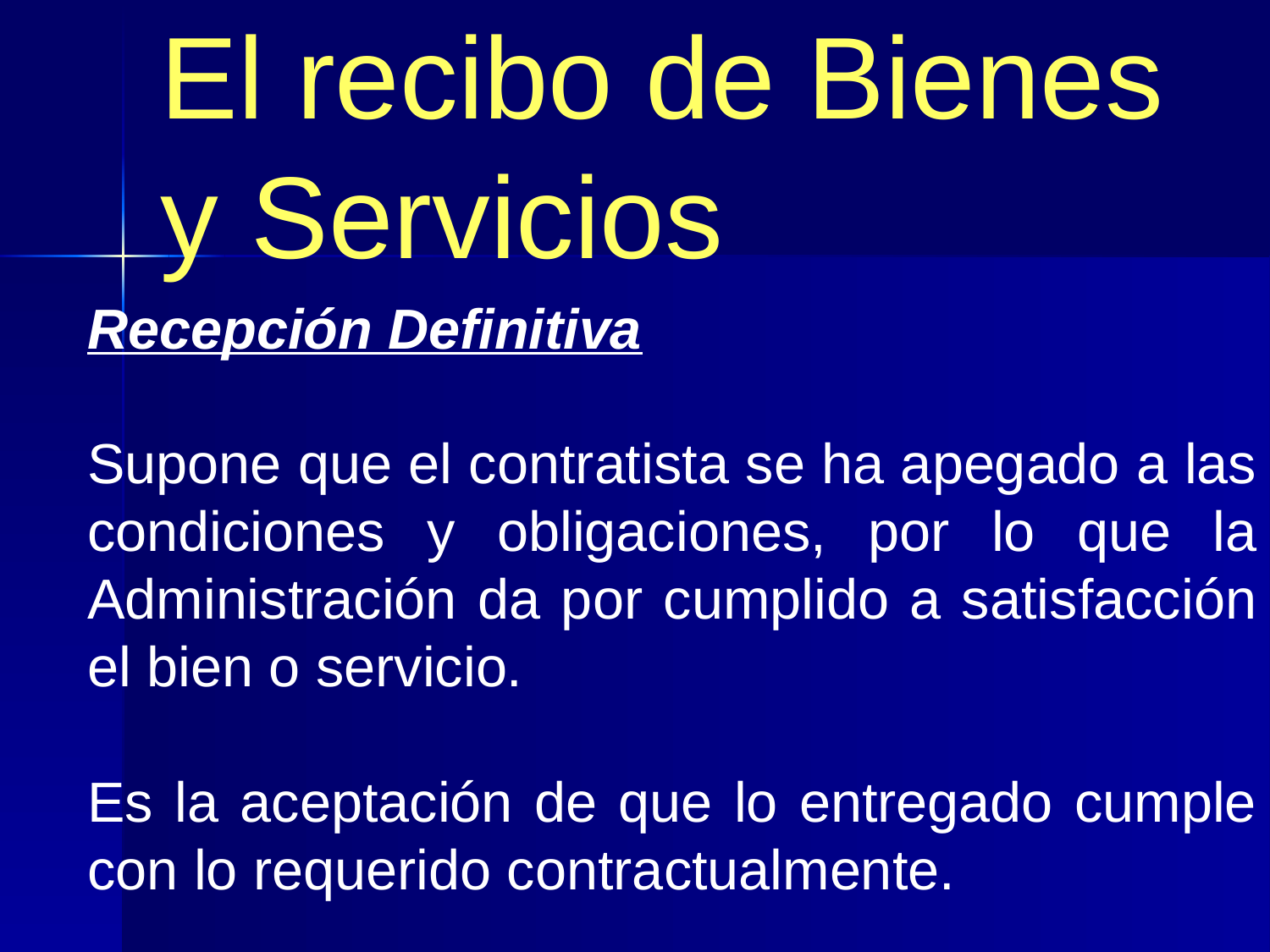

El recibo de Bienes y Servicios
Recepción Definitiva

Supone que el contratista se ha apegado a las condiciones y obligaciones, por lo que la Administración da por cumplido a satisfacción el bien o servicio.

Es la aceptación de que lo entregado cumple con lo requerido contractualmente.